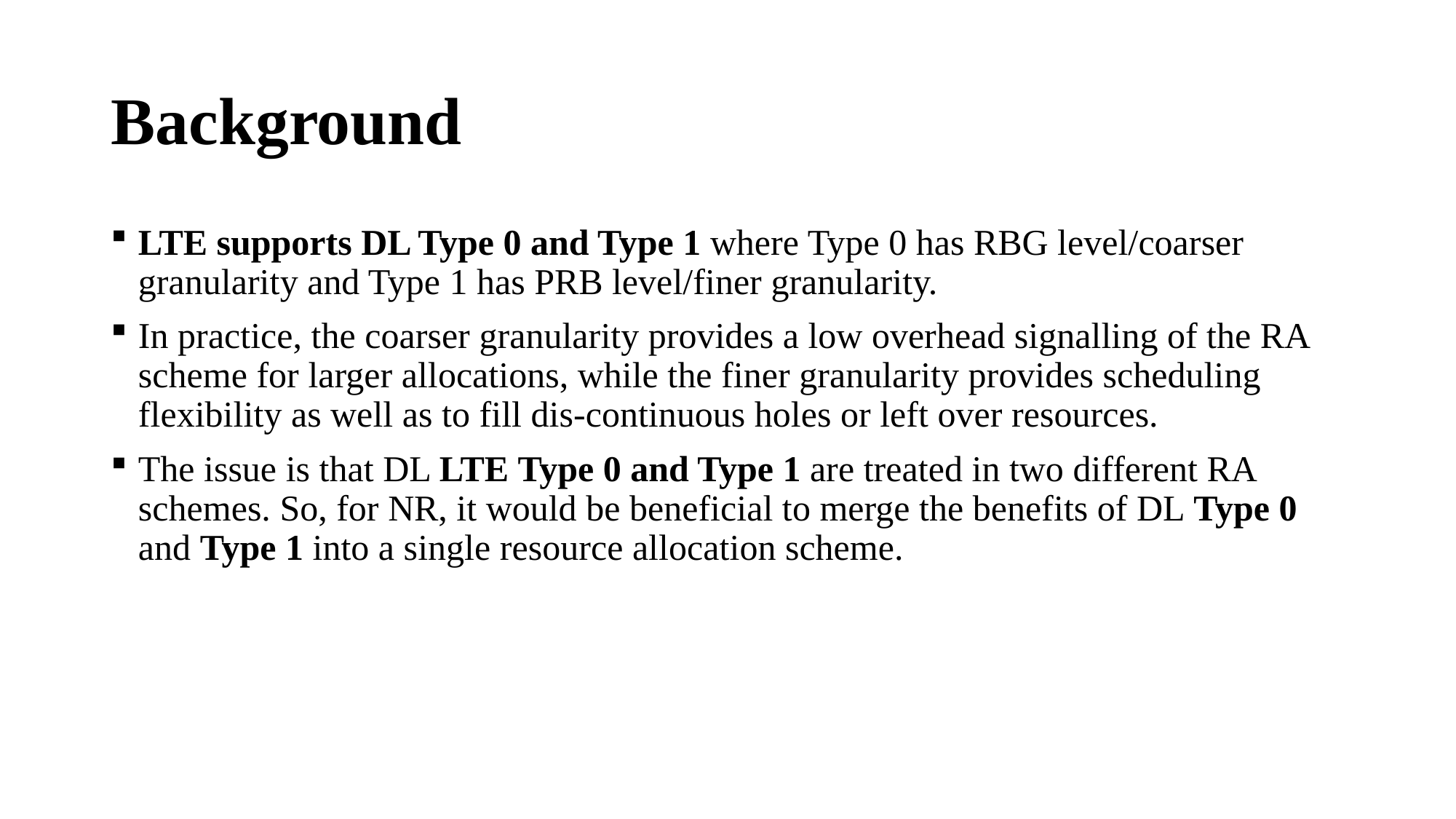

# Background
LTE supports DL Type 0 and Type 1 where Type 0 has RBG level/coarser granularity and Type 1 has PRB level/finer granularity.
In practice, the coarser granularity provides a low overhead signalling of the RA scheme for larger allocations, while the finer granularity provides scheduling flexibility as well as to fill dis-continuous holes or left over resources.
The issue is that DL LTE Type 0 and Type 1 are treated in two different RA schemes. So, for NR, it would be beneficial to merge the benefits of DL Type 0 and Type 1 into a single resource allocation scheme.